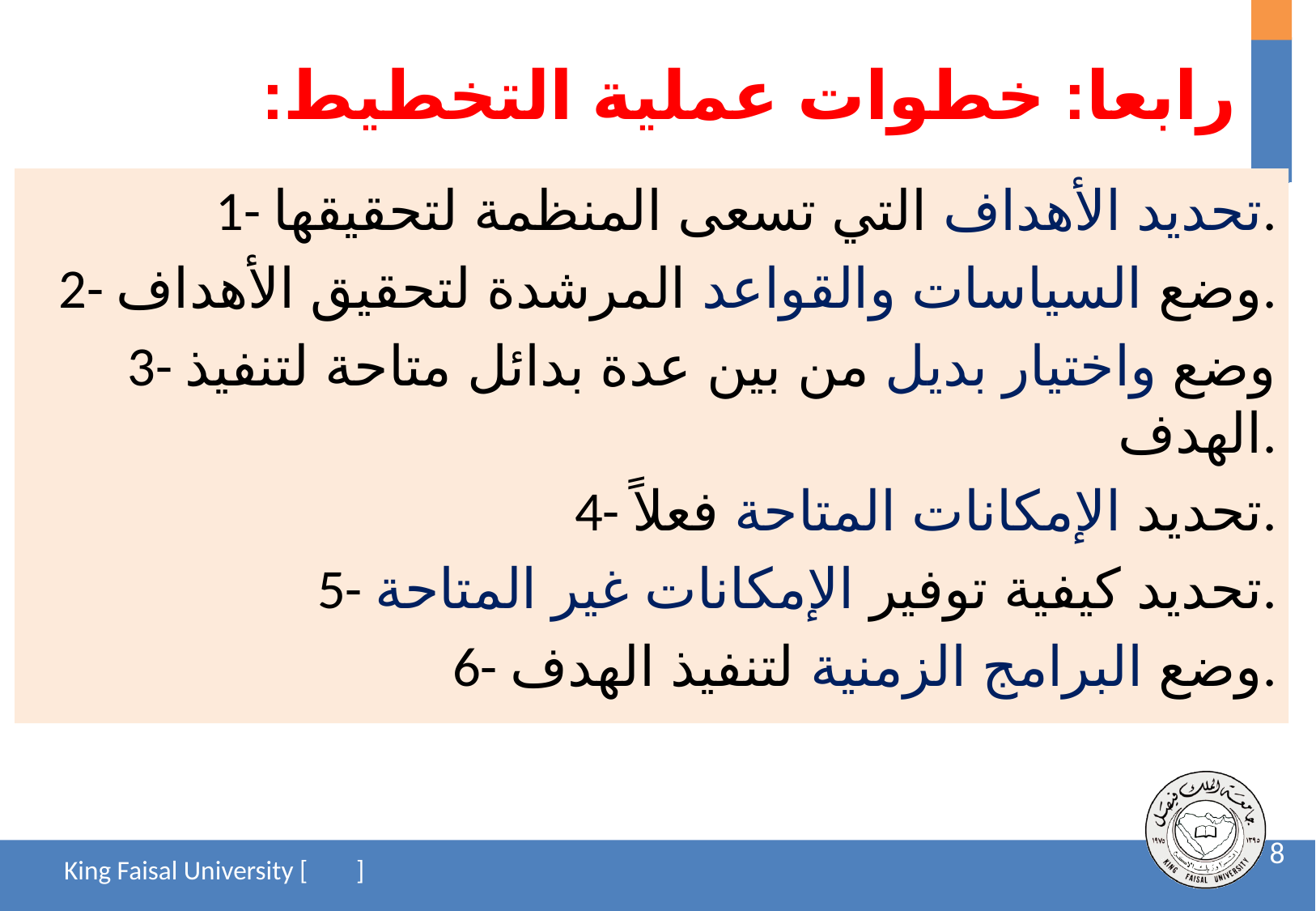

# رابعا: خطوات عملية التخطيط:
1- تحديد الأهداف التي تسعى المنظمة لتحقيقها.
2- وضع السياسات والقواعد المرشدة لتحقيق الأهداف.
3- وضع واختيار بديل من بين عدة بدائل متاحة لتنفيذ الهدف.
4- تحديد الإمكانات المتاحة فعلاً.
5- تحديد كيفية توفير الإمكانات غير المتاحة.
6- وضع البرامج الزمنية لتنفيذ الهدف.

8